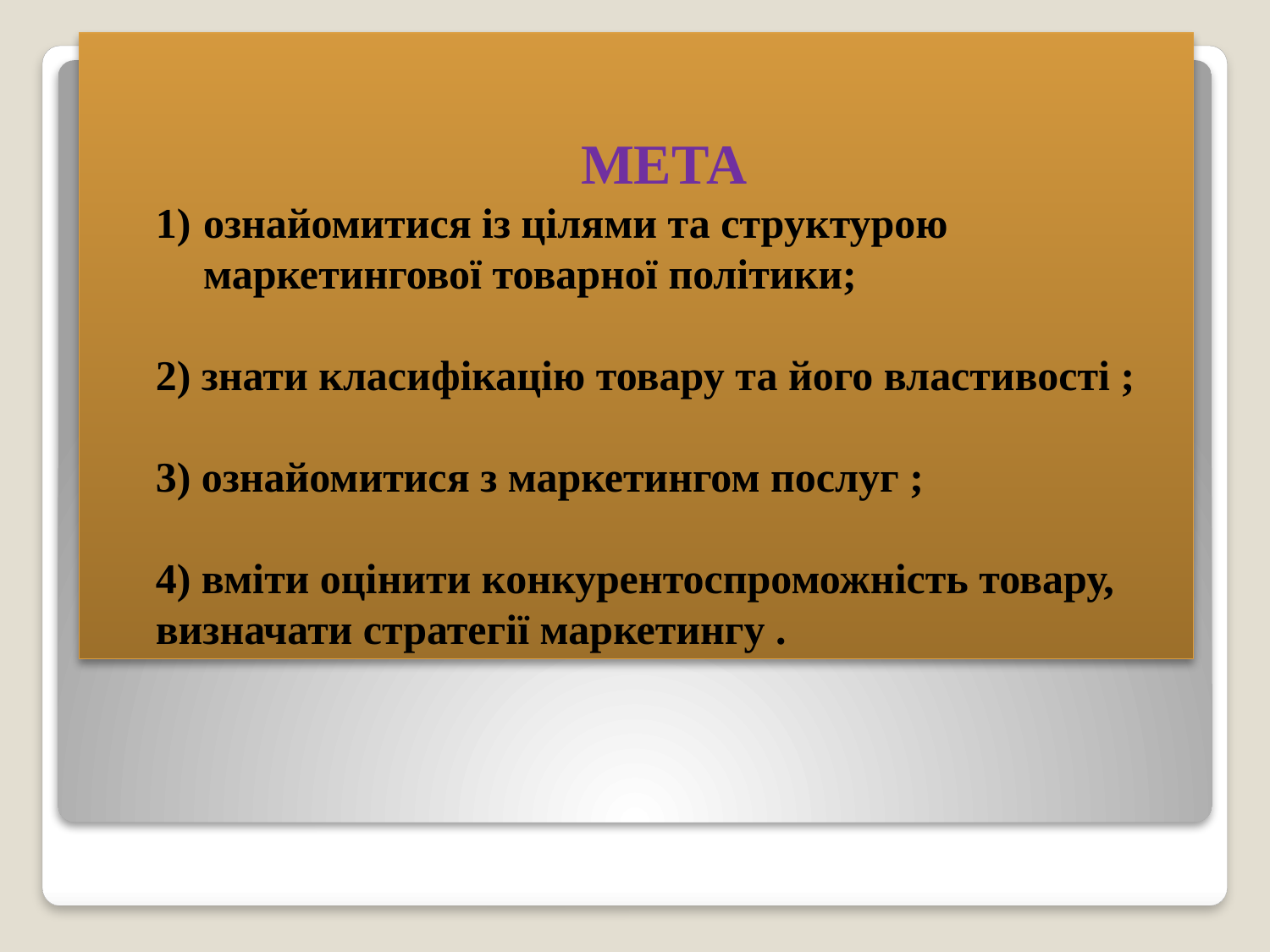

МЕТА
ознайомитися із цілями та структурою маркетингової товарної політики;

2) знати класифікацію товару та його властивості ;

3) ознайомитися з маркетингом послуг ;

4) вміти оцінити конкурентоспроможність товару, визначати стратегії маркетингу .